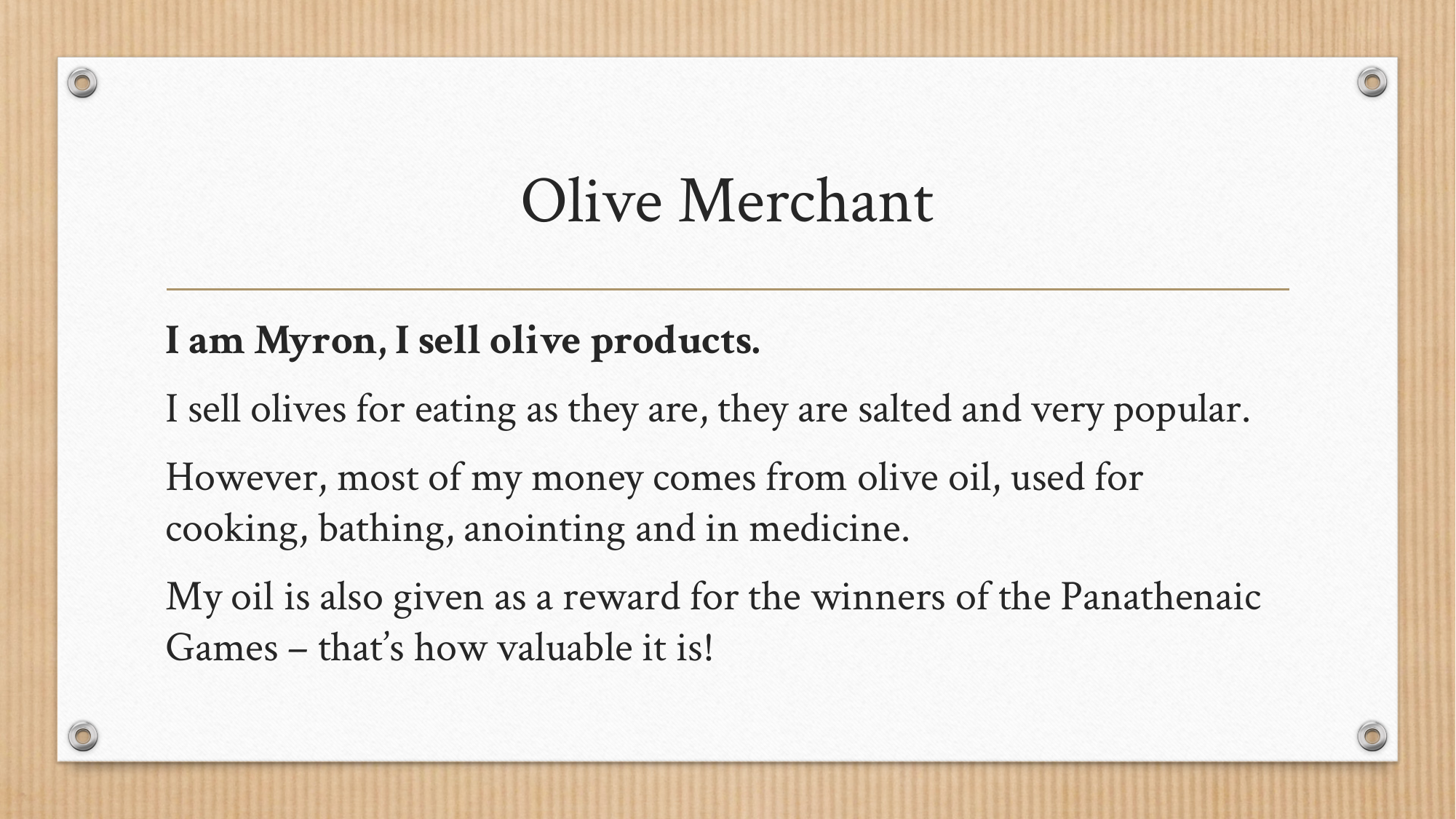

# Olive Merchant
I am Myron, I sell olive products.
I sell olives for eating as they are, they are salted and very popular.
However, most of my money comes from olive oil, used for cooking, bathing, anointing and in medicine.
My oil is also given as a reward for the winners of the Panathenaic Games – that’s how valuable it is!